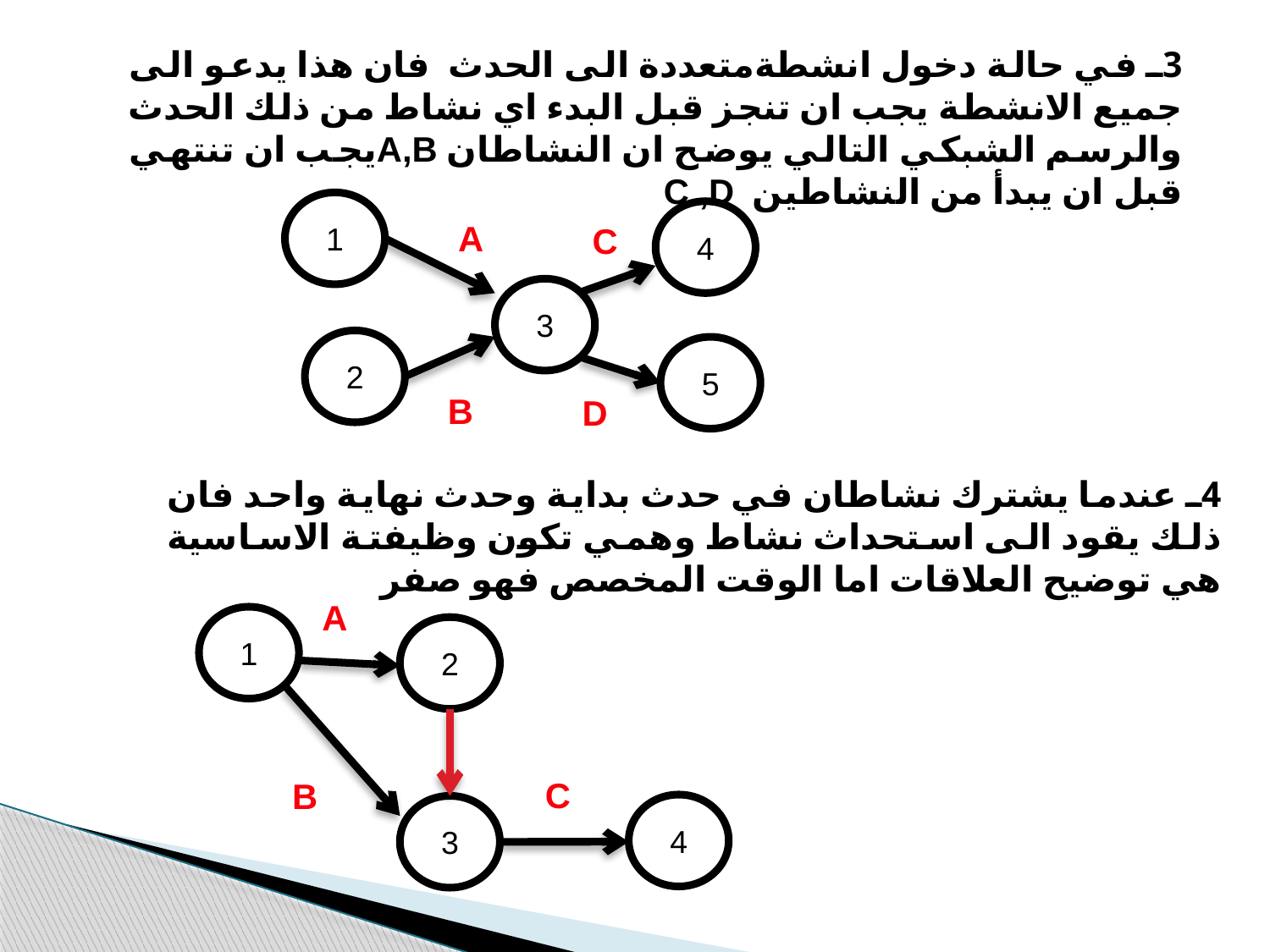

3ـ في حالة دخول انشطةمتعددة الى الحدث  فان هذا يدعو الى جميع الانشطة يجب ان تنجز قبل البدء اي نشاط من ذلك الحدث والرسم الشبكي التالي يوضح ان النشاطان A,Bيجب ان تنتهي قبل ان يبدأ من النشاطين  C ,D
1
4
A
C
3
2
5
B
D
4ـ عندما يشترك نشاطان في حدث بداية وحدث نهاية واحد فان ذلك يقود الى استحداث نشاط وهمي تكون وظيفتة الاساسية هي توضيح العلاقات اما الوقت المخصص فهو صفر
A
1
2
C
B
4
3